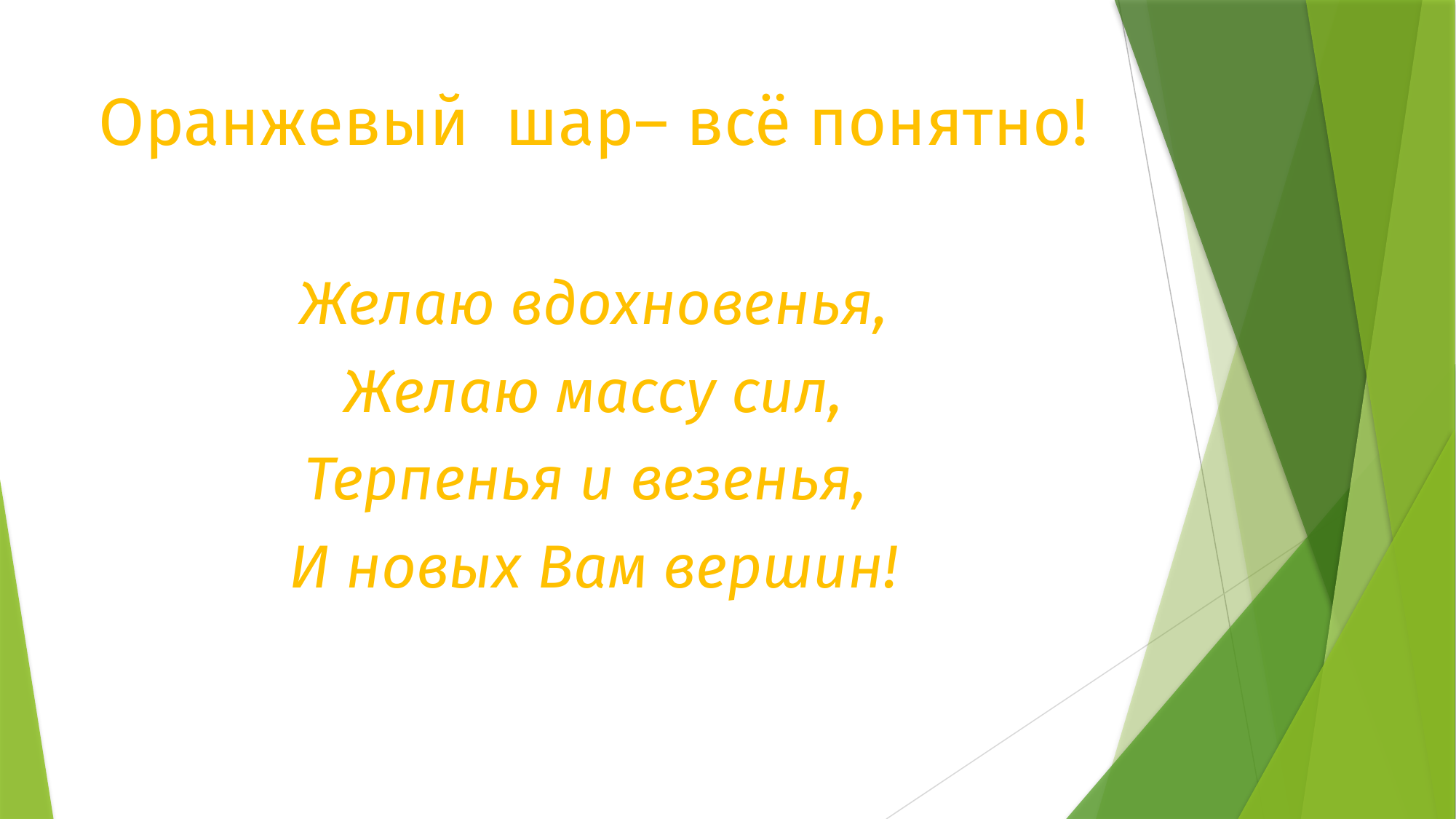

# Оранжевый  шар– всё понятно!
Желаю вдохновенья,
Желаю массу сил,
Терпенья и везенья,
И новых Вам вершин!